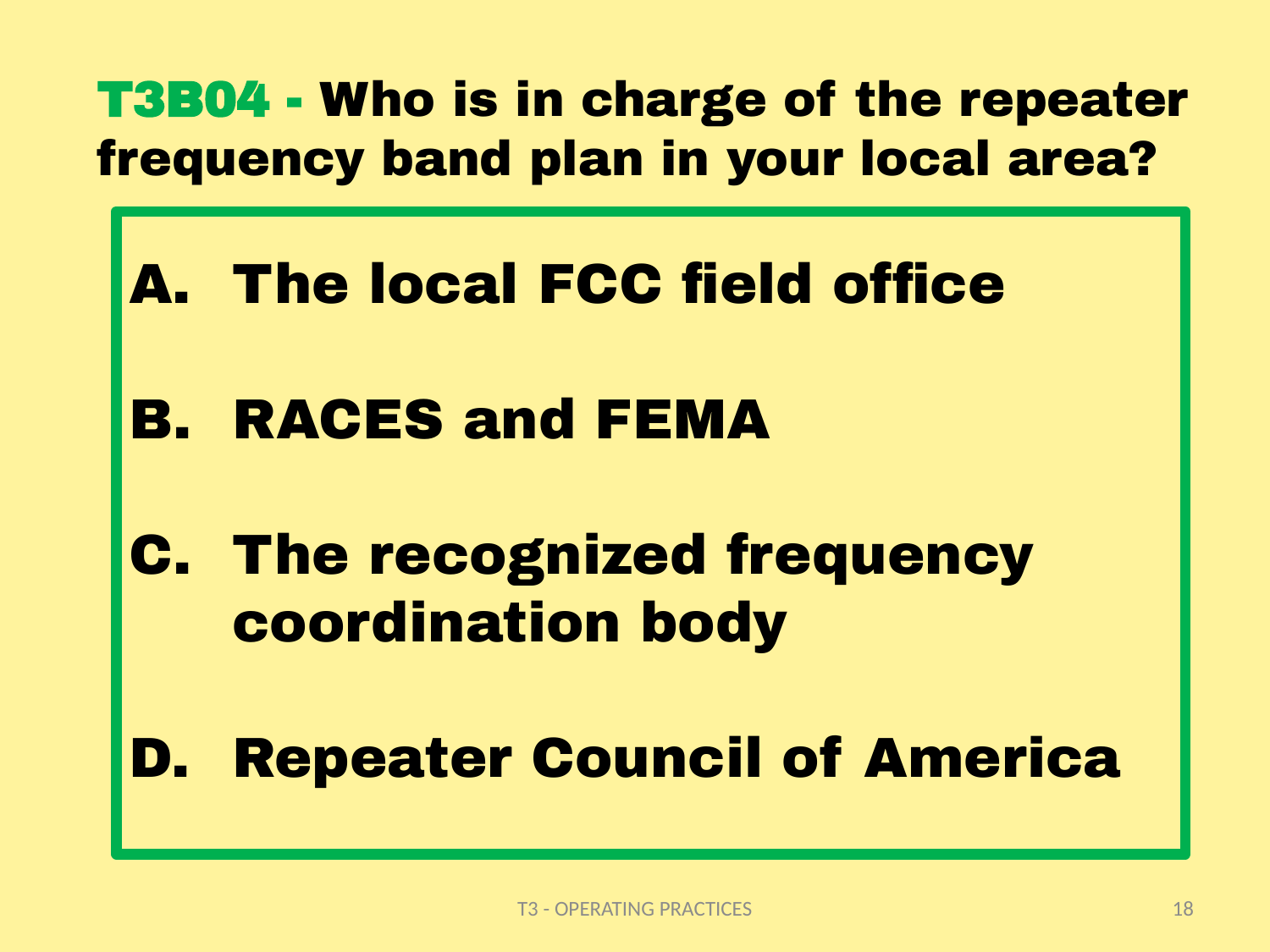

# T3B04 - Who is in charge of the repeater frequency band plan in your local area?

The local FCC field office

RACES and FEMA

The recognized frequency coordination body

Repeater Council of America

T3 - OPERATING PRACTICES
18